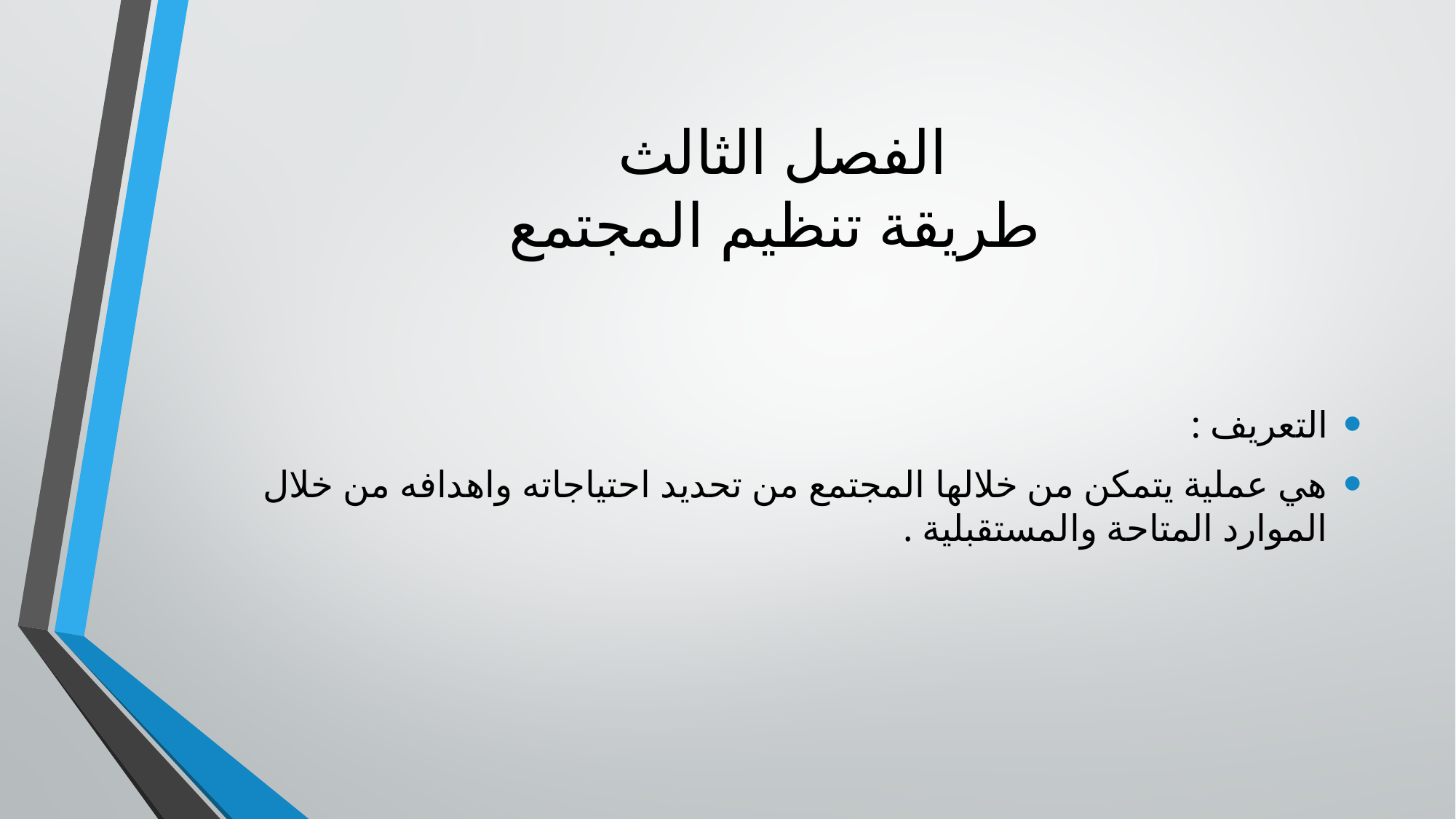

# الفصل الثالث طريقة تنظيم المجتمع
التعريف :
هي عملية يتمكن من خلالها المجتمع من تحديد احتياجاته واهدافه من خلال الموارد المتاحة والمستقبلية .